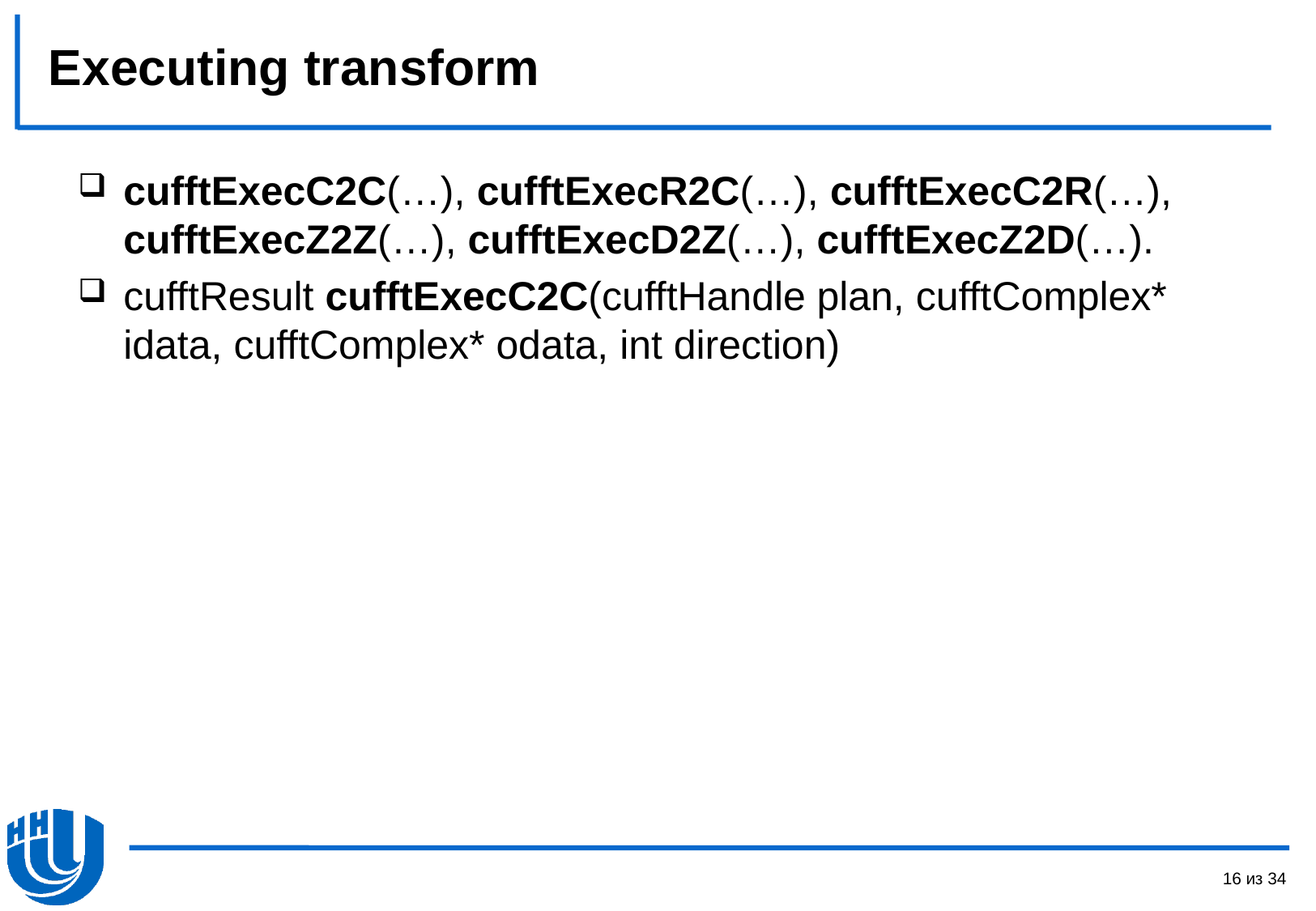

# Executing transform
cufftExecC2C(…), cufftExecR2C(…), cufftExecC2R(…), cufftExecZ2Z(…), cufftExecD2Z(…), cufftExecZ2D(…).
cufftResult cufftExecC2C(cufftHandle plan, cufftComplex* idata, cufftComplex* odata, int direction)
16